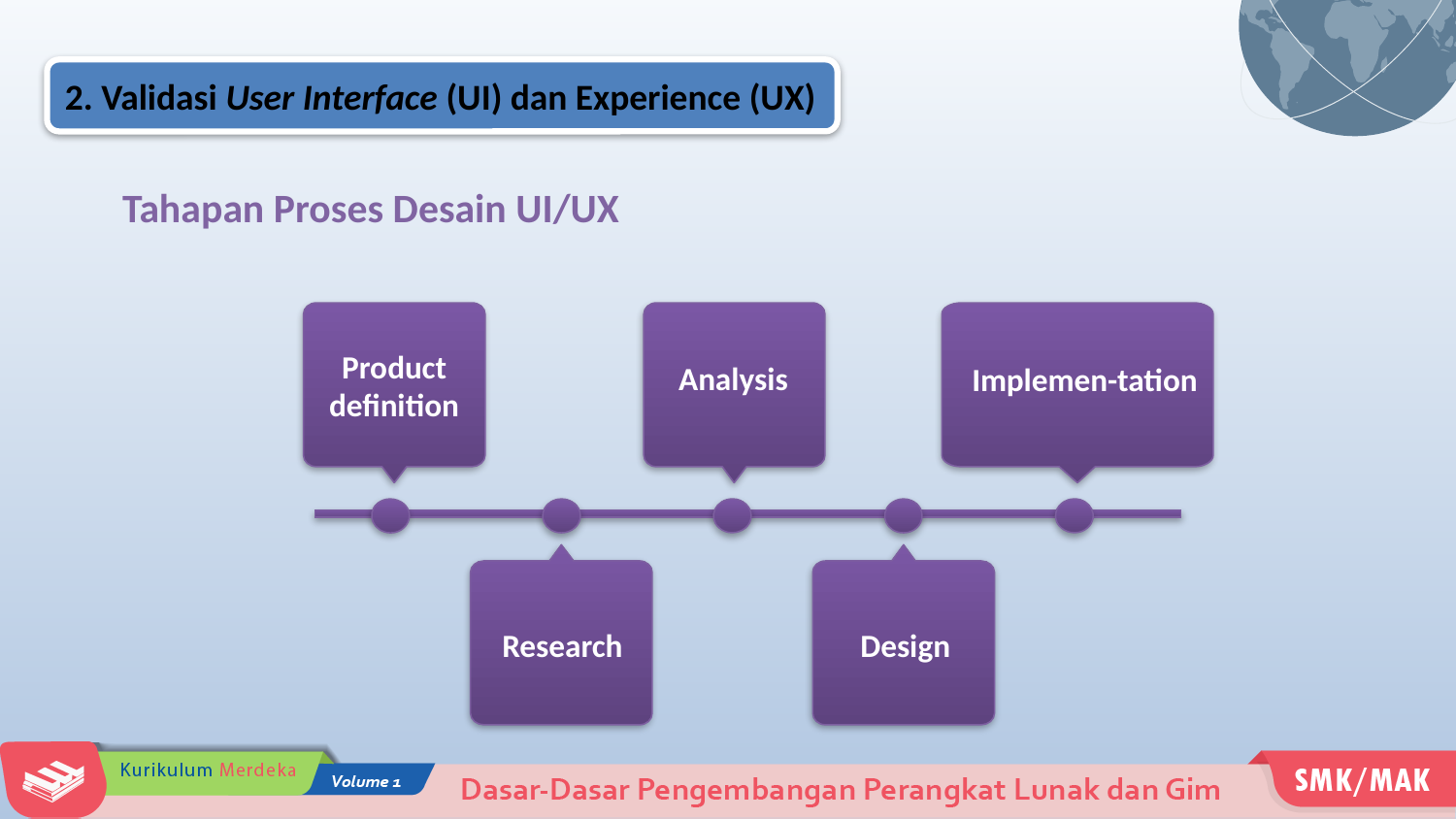

2. Validasi User Interface (UI) dan Experience (UX)
Tahapan Proses Desain UI/UX

Product definition
Analysis
Implemen-tation
Research
Design